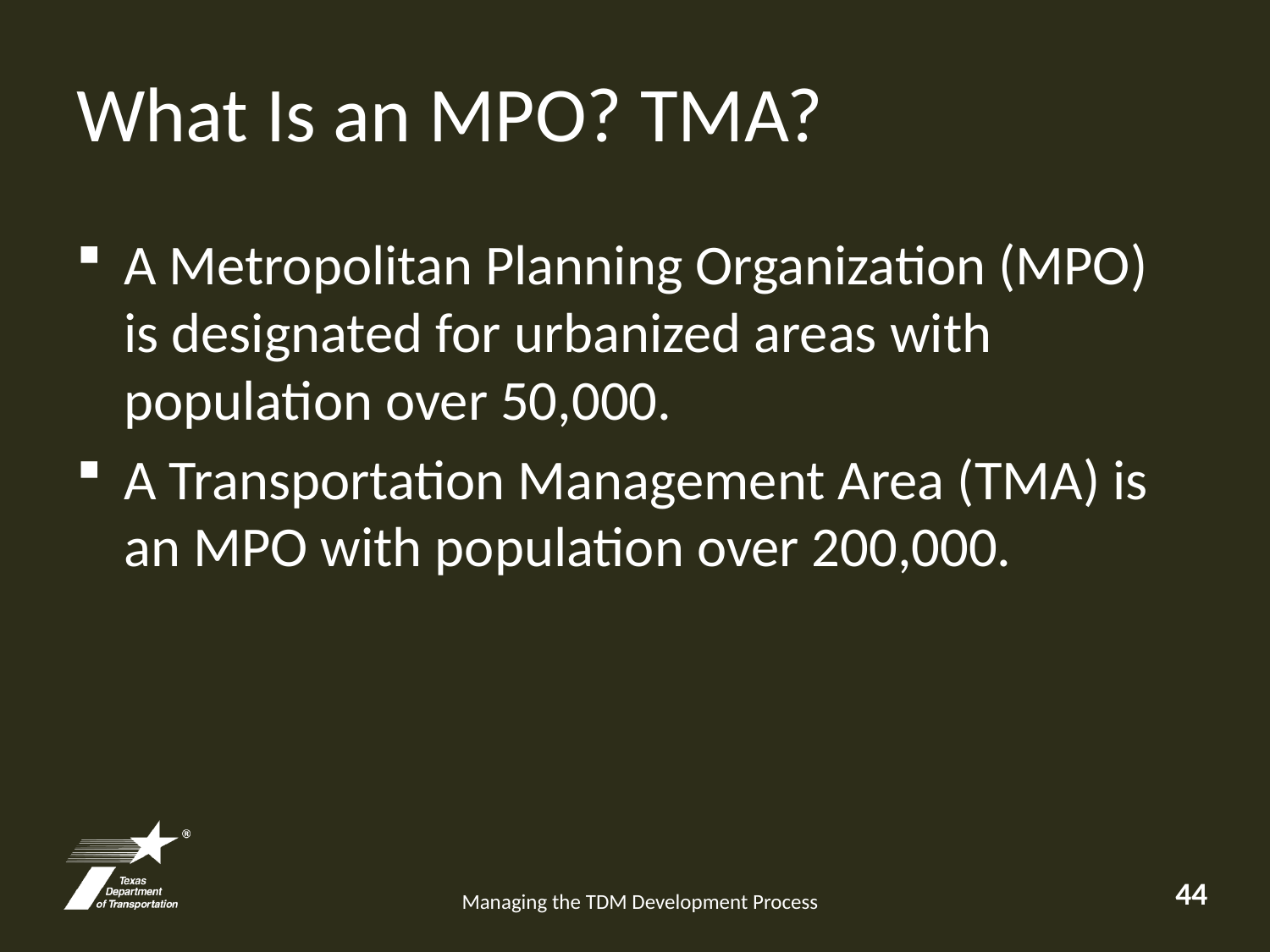

# What Is an MPO? TMA?
A Metropolitan Planning Organization (MPO) is designated for urbanized areas with population over 50,000.
A Transportation Management Area (TMA) is an MPO with population over 200,000.